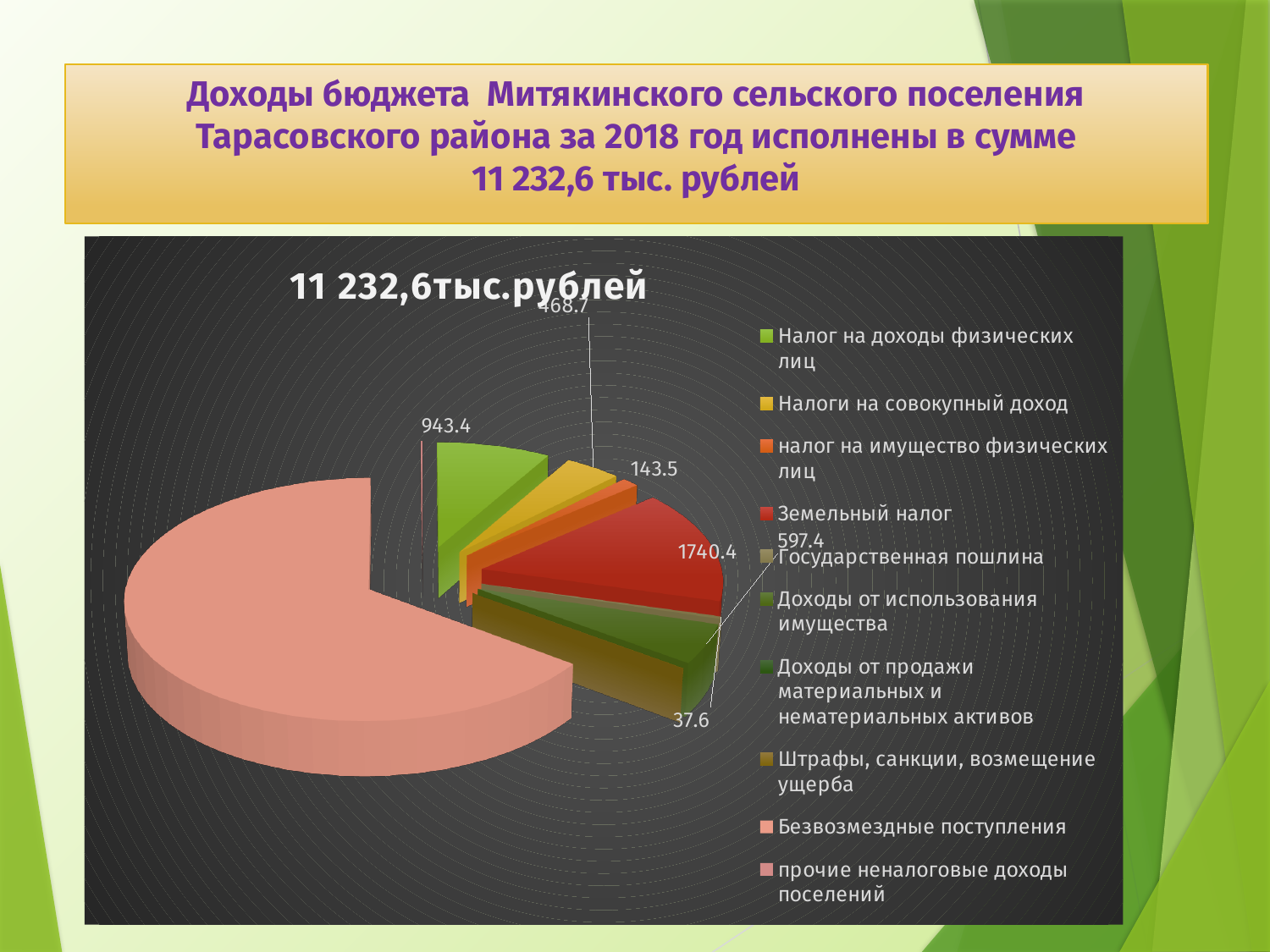

# Доходы бюджета  Митякинского сельского поселения Тарасовского района за 2018 год исполнены в сумме 11 232,6 тыс. рублей

[unsupported chart]